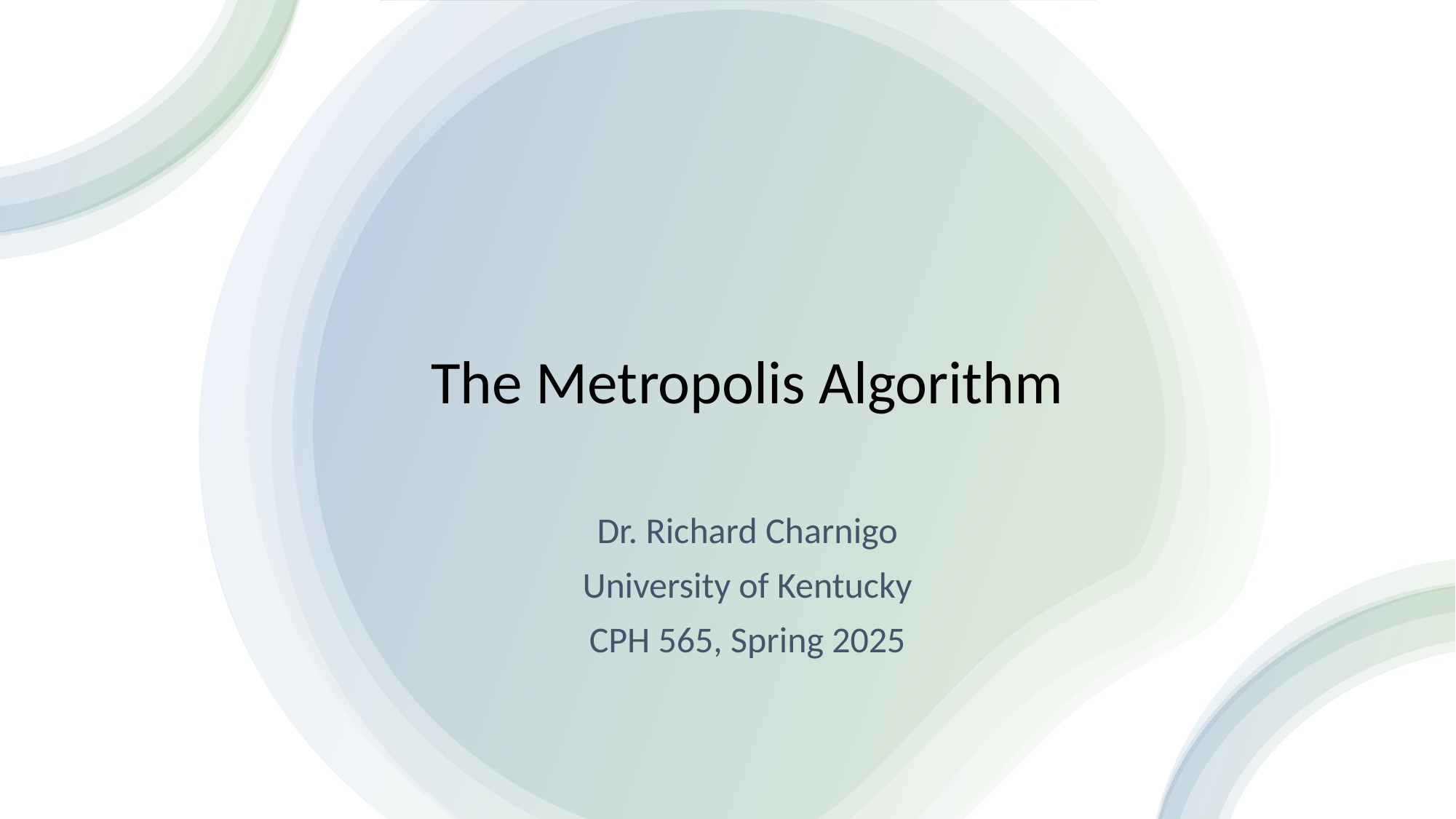

# The Metropolis Algorithm

Dr. Richard Charnigo
University of Kentucky
CPH 565, Spring 2025